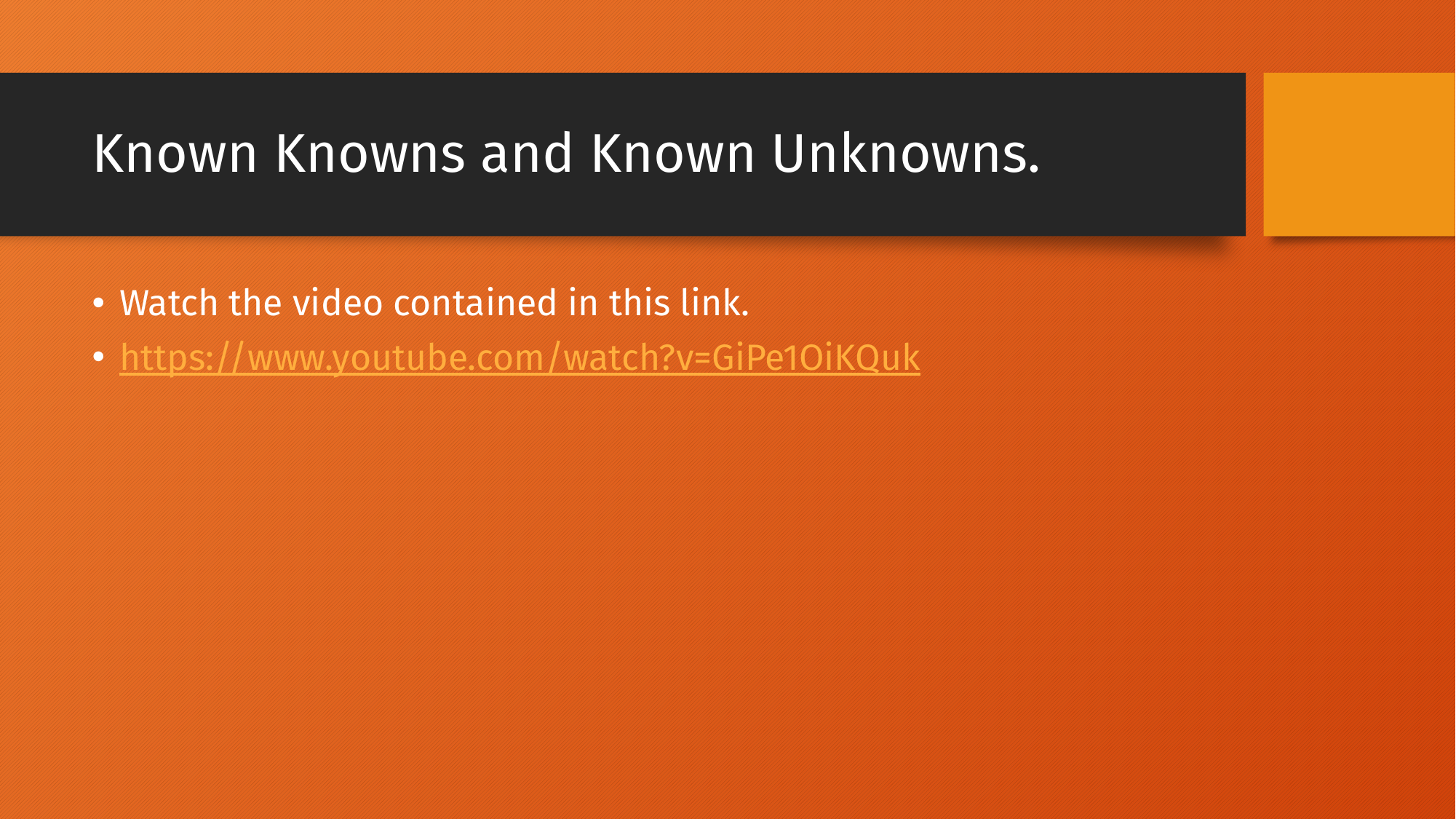

# Known Knowns and Known Unknowns.
Watch the video contained in this link.
https://www.youtube.com/watch?v=GiPe1OiKQuk